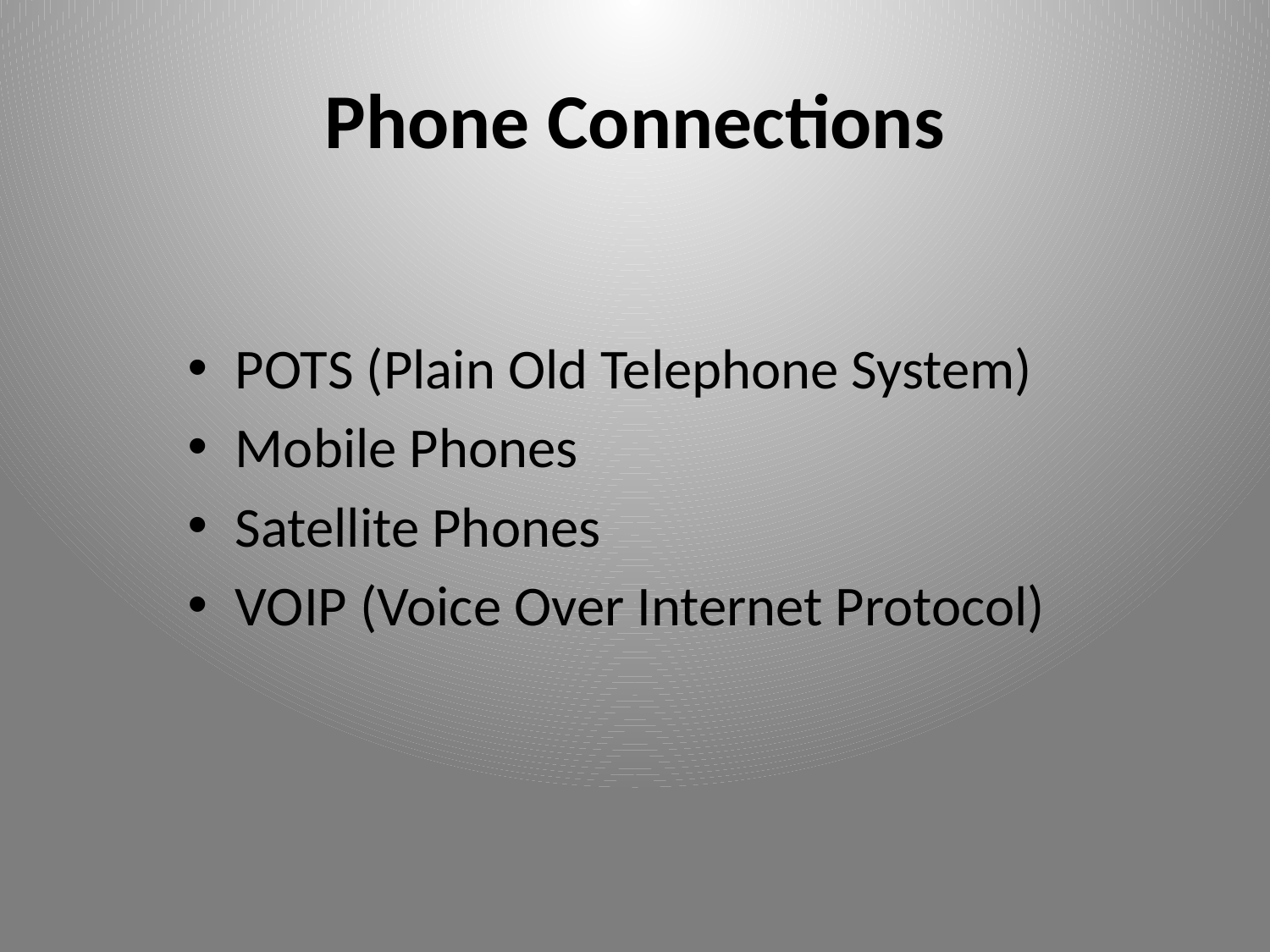

# Phone Connections
POTS (Plain Old Telephone System)
Mobile Phones
Satellite Phones
VOIP (Voice Over Internet Protocol)